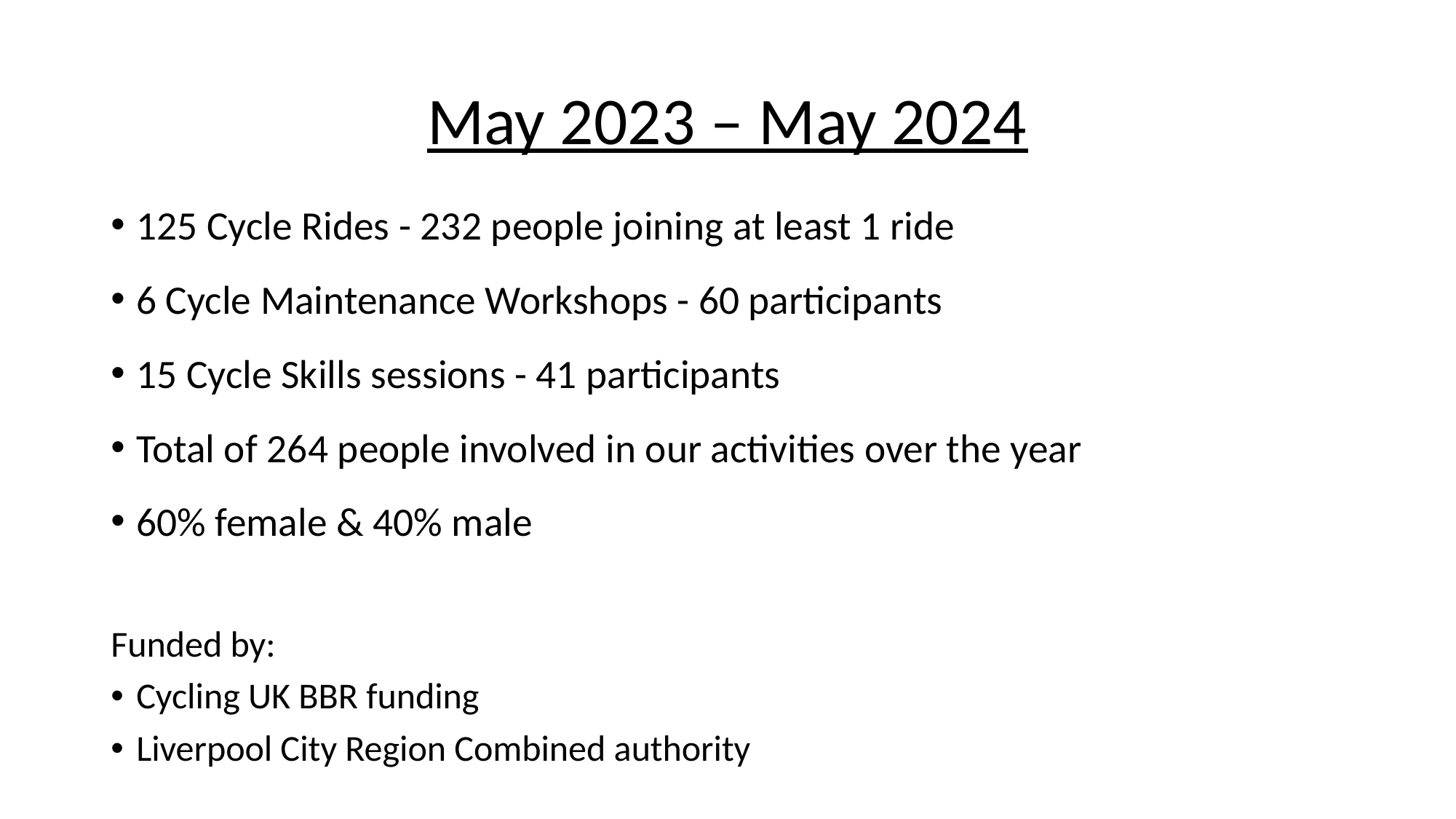

# May 2023 – May 2024
125 Cycle Rides - 232 people joining at least 1 ride
6 Cycle Maintenance Workshops - 60 participants
15 Cycle Skills sessions - 41 participants
Total of 264 people involved in our activities over the year
60% female & 40% male

Funded by:
Cycling UK BBR funding
Liverpool City Region Combined authority